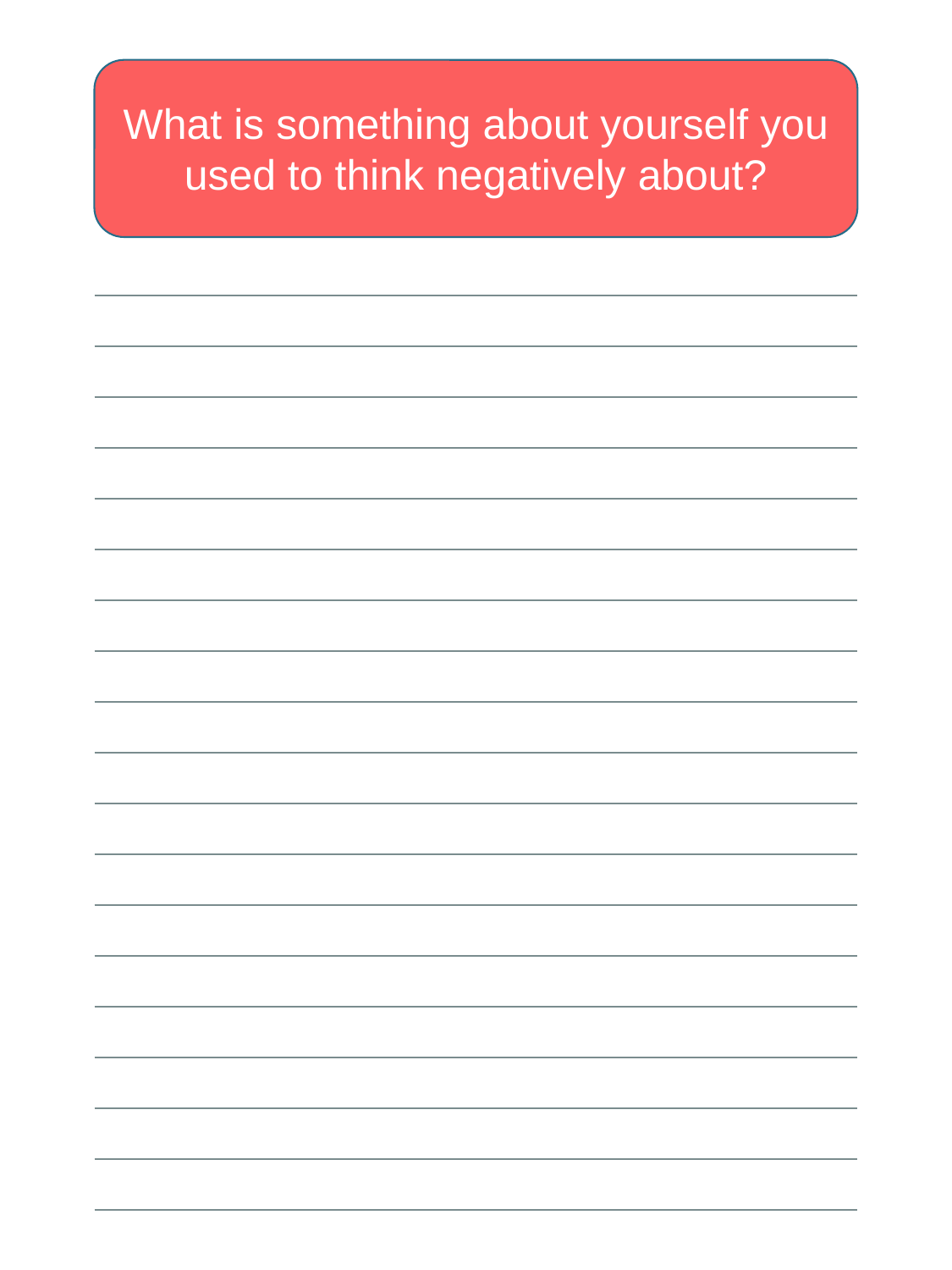

What is something about yourself you used to think negatively about?
|  |
| --- |
|  |
|  |
|  |
|  |
|  |
|  |
|  |
|  |
|  |
|  |
|  |
|  |
|  |
|  |
|  |
|  |
|  |